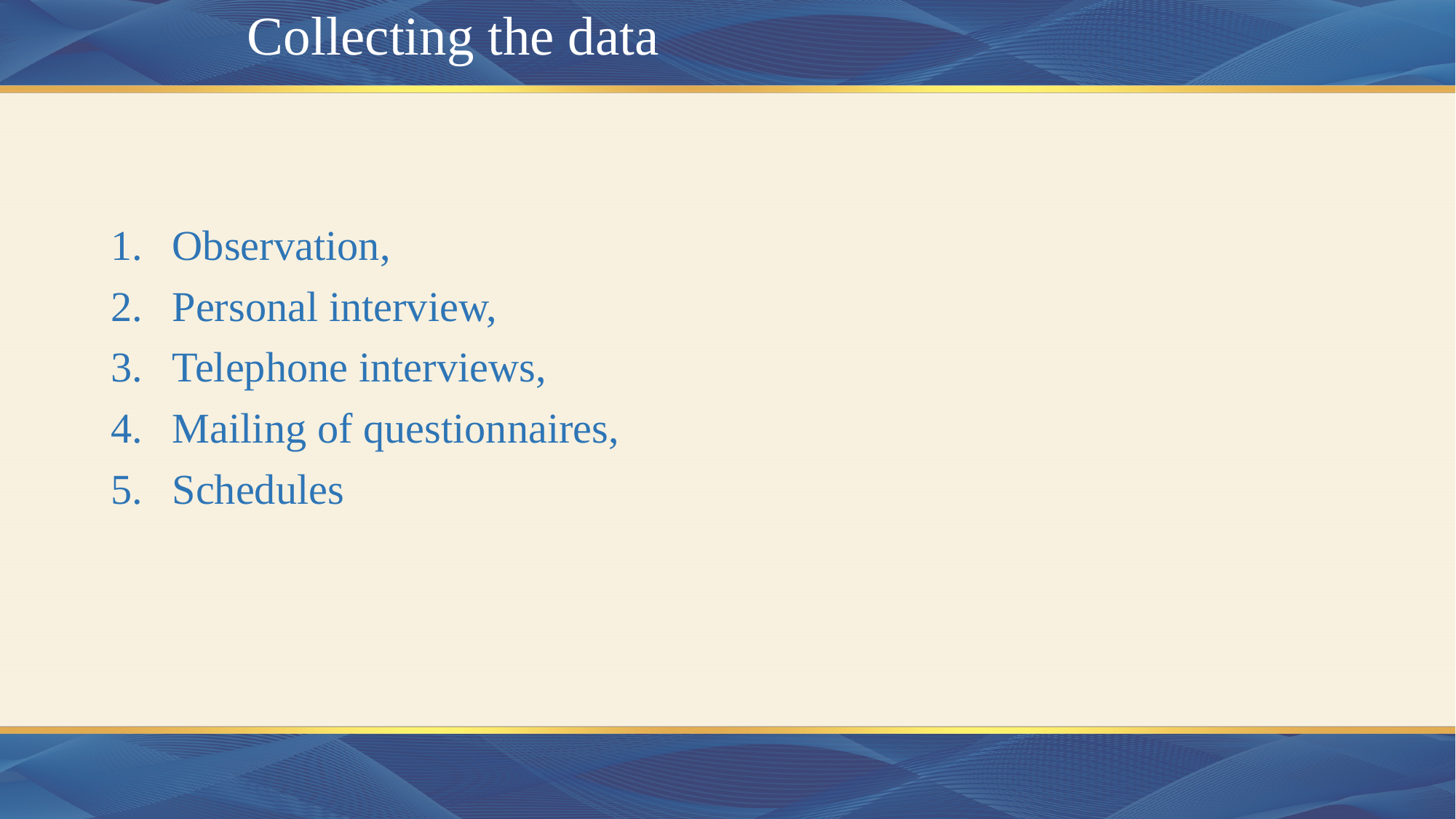

# Collecting the data
Observation,
Personal interview,
Telephone interviews,
Mailing of questionnaires,
Schedules